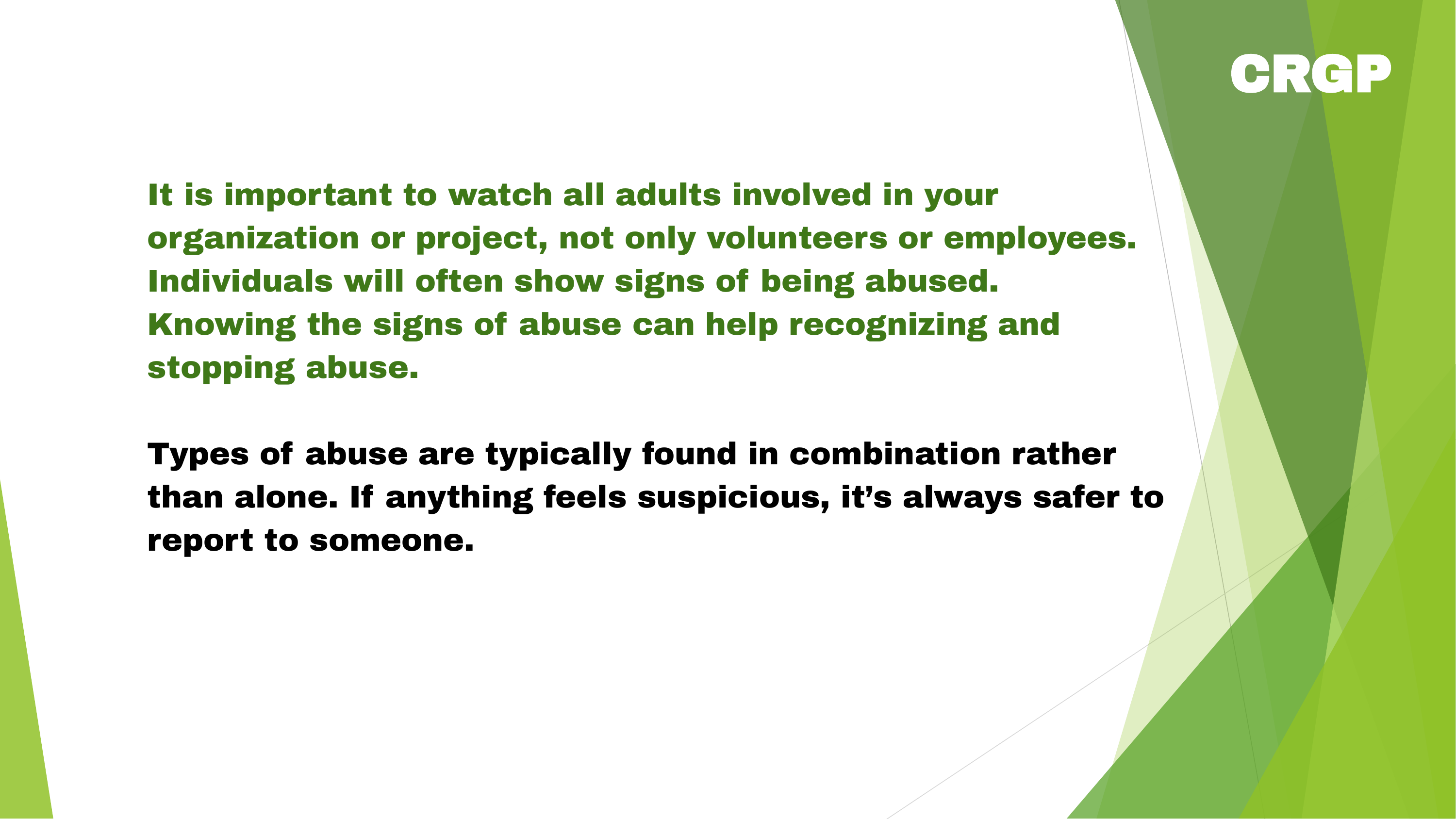

CRGP
It is important to watch all adults involved in your organization or project, not only volunteers or employees.
Individuals will often show signs of being abused.
Knowing the signs of abuse can help recognizing and stopping abuse.

Types of abuse are typically found in combination rather than alone. If anything feels suspicious, it’s always safer to report to someone.